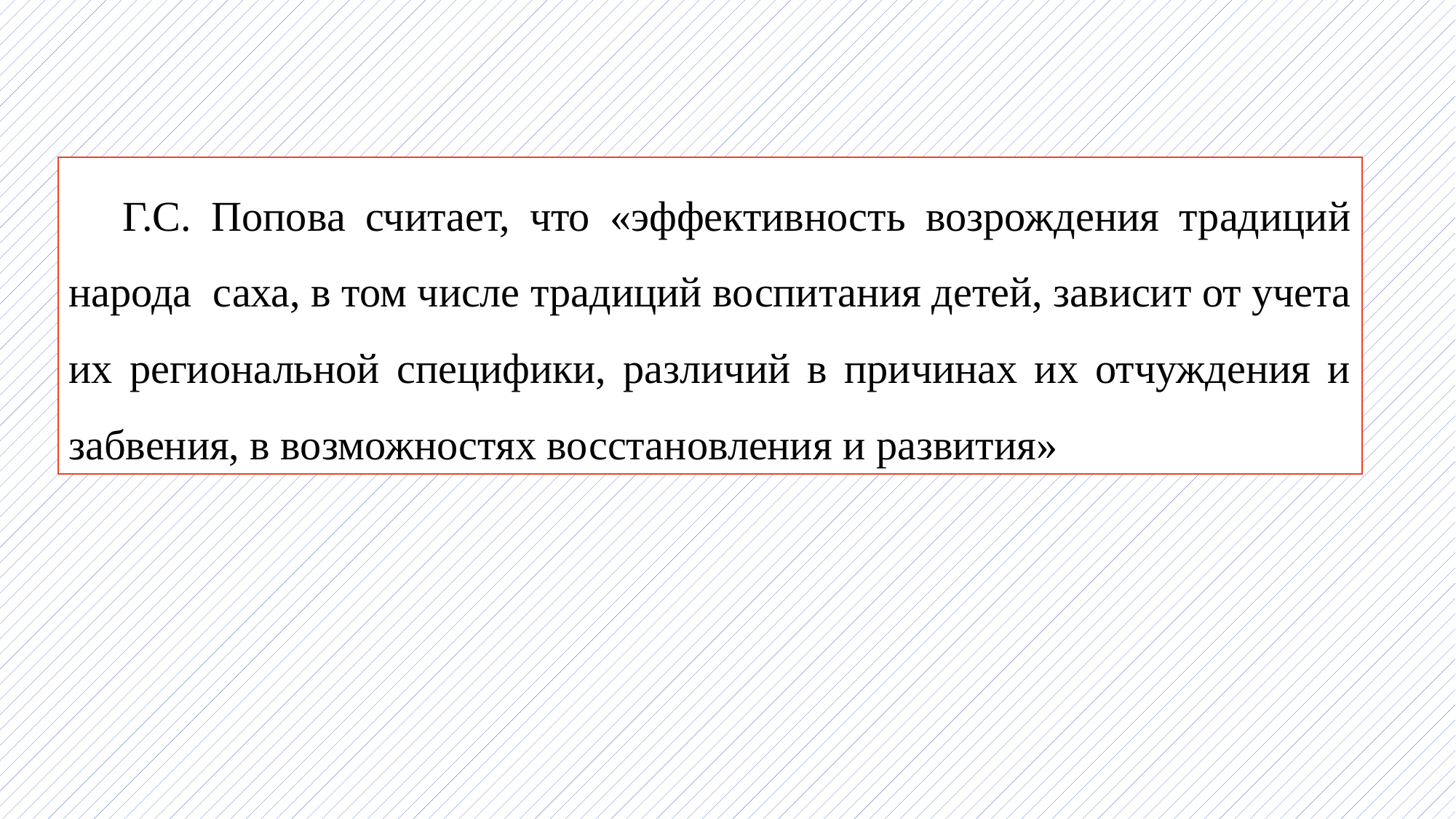

Г.С. Попова считает, что «эффективность возрождения традиций народа  саха, в том числе традиций воспитания детей, зависит от учета их региональной специфики, различий в причинах их отчуждения и забвения, в возможностях восстановления и развития»